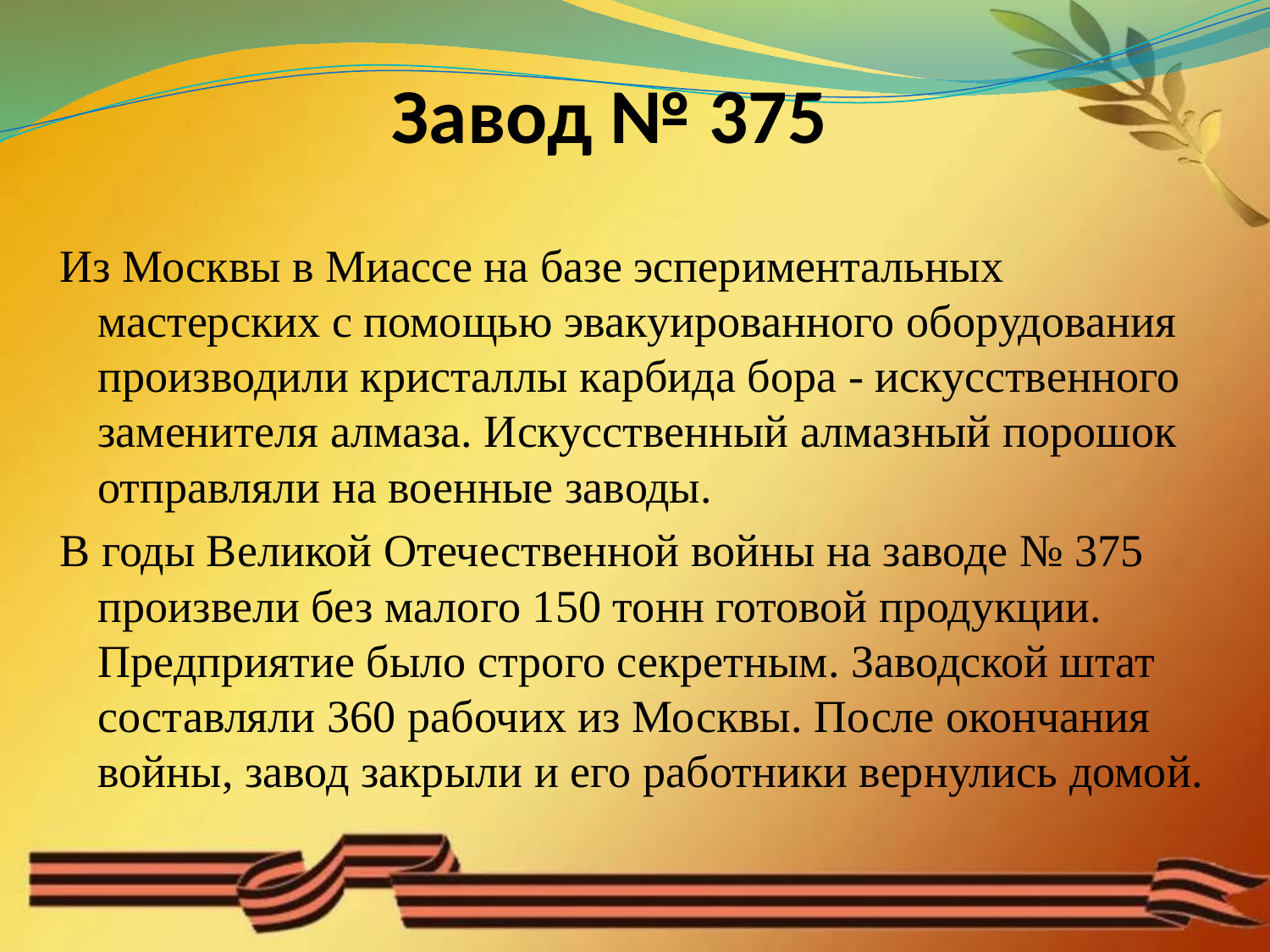

# Завод № 375
Из Москвы в Миассе на базе эспериментальных мастерских с помощью эвакуированного оборудования  производили кристаллы карбида бора - искусственного заменителя алмаза. Искусственный алмазный порошок отправляли на военные заводы.
В годы Великой Отечественной войны на заводе № 375 произвели без малого 150 тонн готовой продукции. Предприятие было строго секретным. Заводской штат составляли 360 рабочих из Москвы. После окончания войны, завод закрыли и его работники вернулись домой.